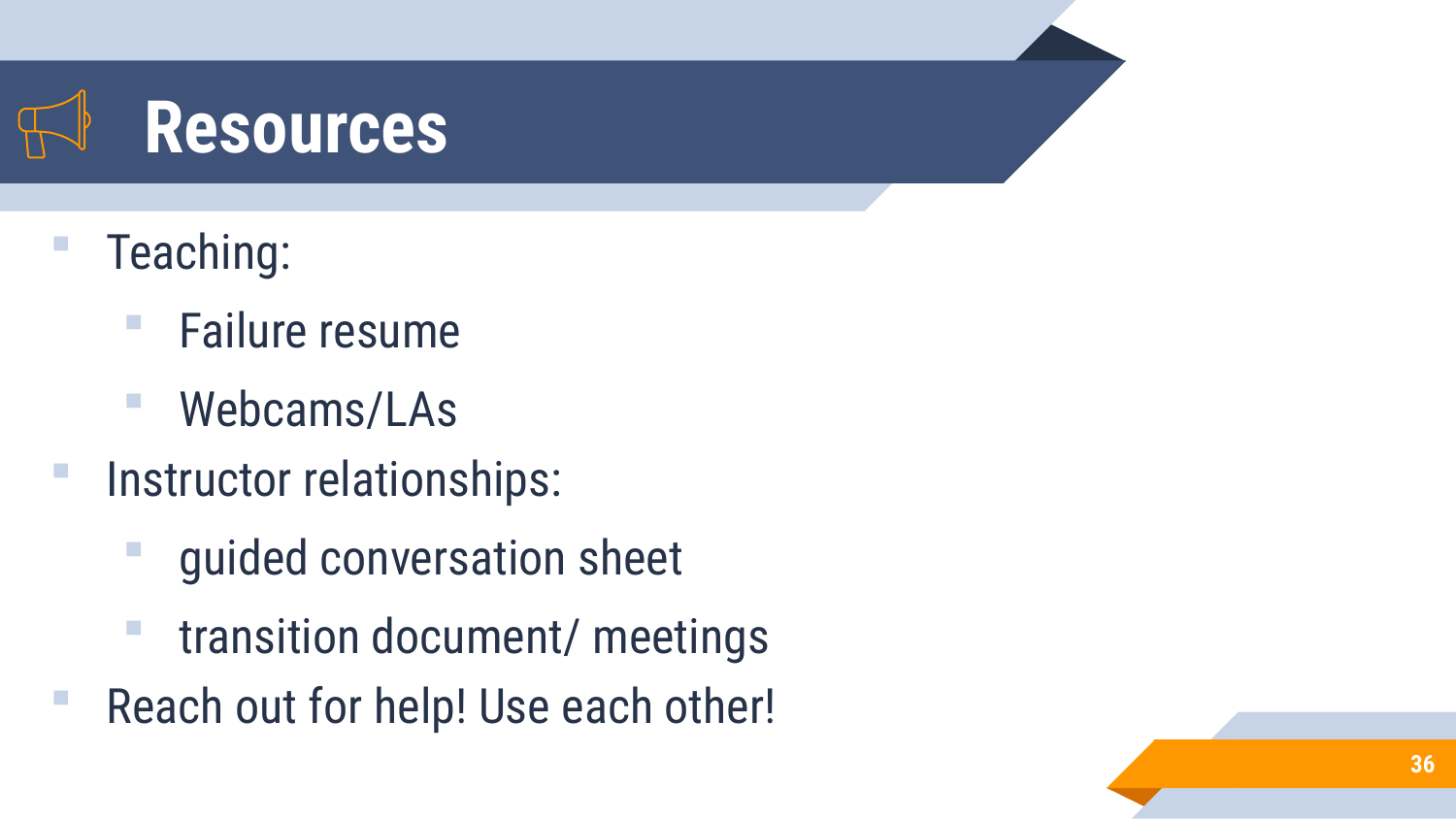

# Resources

Teaching:
Failure resume
Webcams/LAs
Instructor relationships:
guided conversation sheet
transition document/ meetings
Reach out for help! Use each other!
36